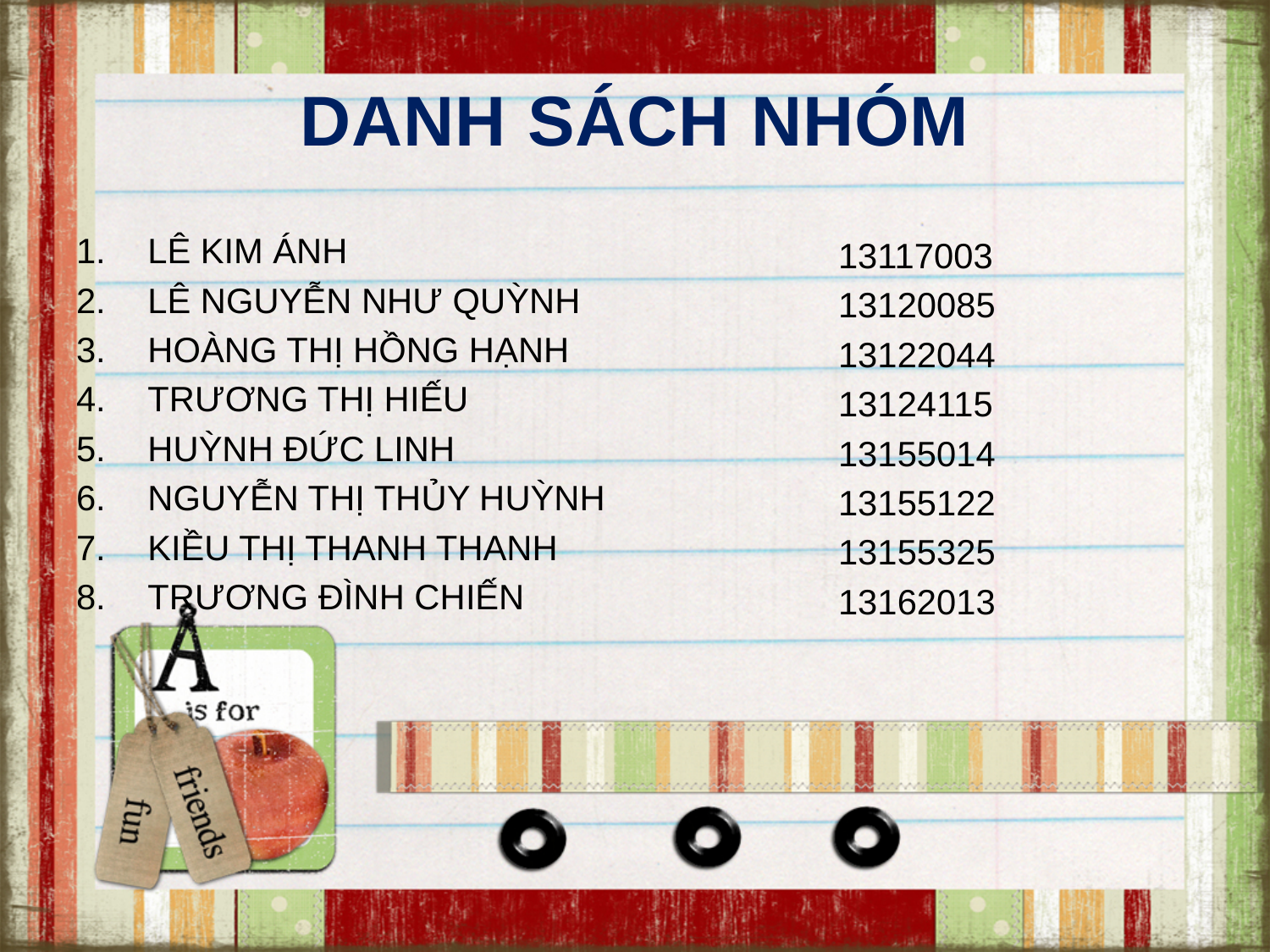

#
DANH SÁCH NHÓM
LÊ KIM ÁNH
LÊ NGUYỄN NHƯ QUỲNH
HOÀNG THỊ HỒNG HẠNH
TRƯƠNG THỊ HIẾU
HUỲNH ĐỨC LINH
NGUYỄN THỊ THỦY HUỲNH
KIỀU THỊ THANH THANH
TRƯƠNG ĐÌNH CHIẾN

13117003
13120085
13122044
13124115
13155014
13155122
13155325
13162013